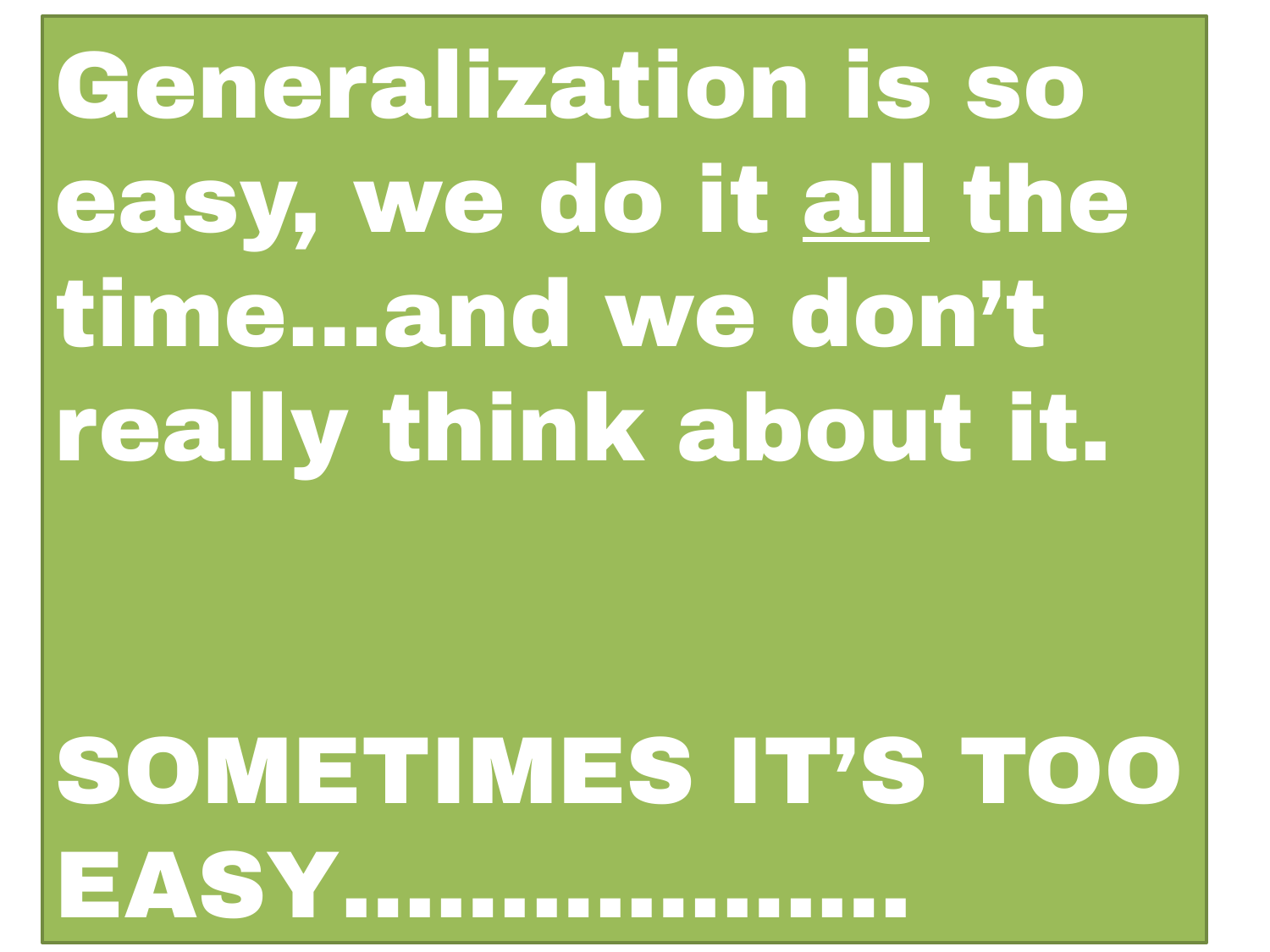

Generalization is so easy, we do it all the time…and we don’t really think about it.

SOMETIMES IT’S TOO
EASY………………